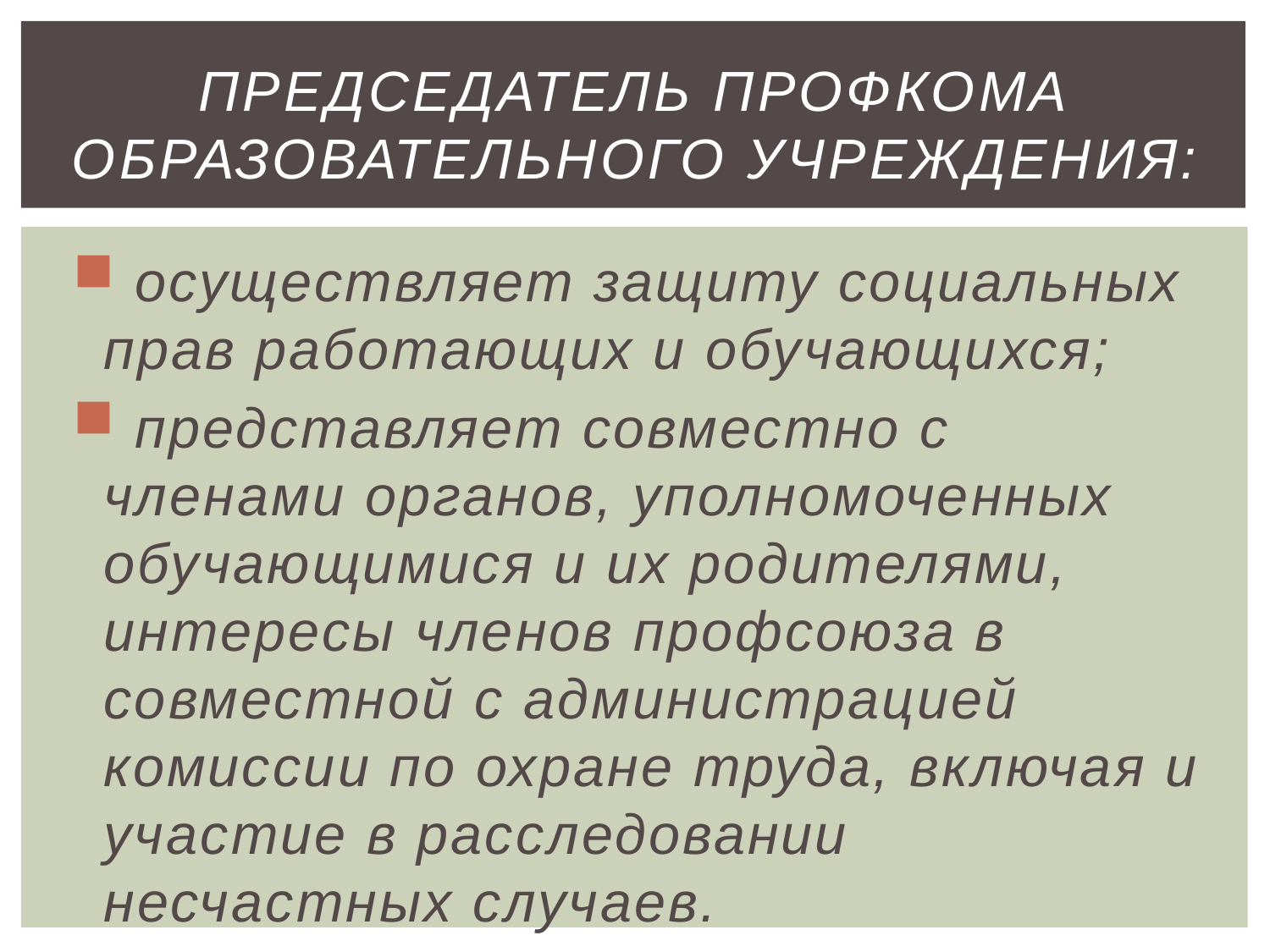

# Председатель профкома образовательного учреждения:
 осуществляет защиту социальных прав работающих и обучающихся;
 представляет совместно с членами органов, уполномоченных обучающимися и их родителями, интересы членов профсоюза в совместной с администрацией комиссии по охране труда, включая и участие в расследовании несчастных случаев.